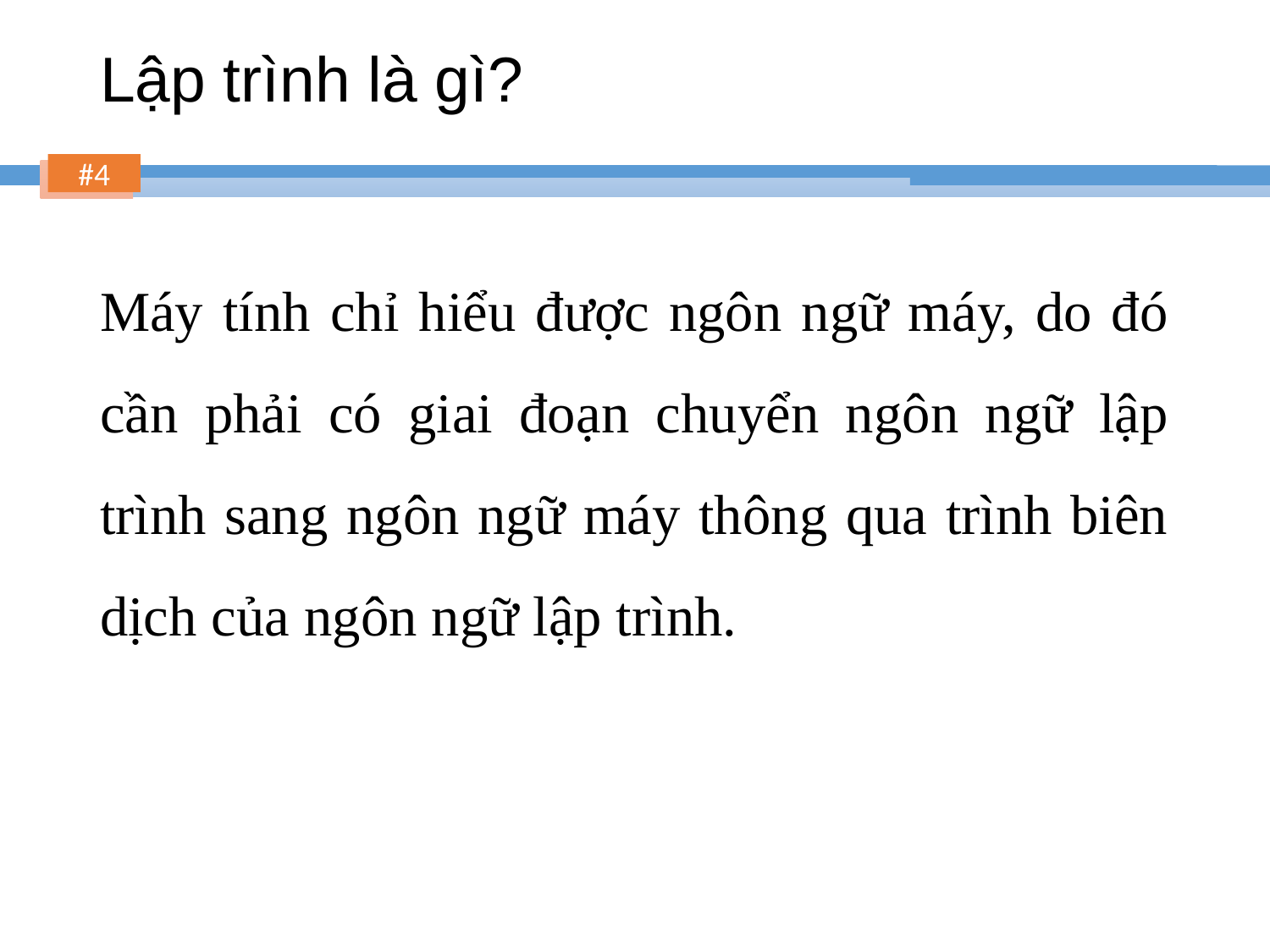

# Lập trình là gì?

Máy tính chỉ hiểu được ngôn ngữ máy, do đó cần phải có giai đoạn chuyển ngôn ngữ lập trình sang ngôn ngữ máy thông qua trình biên dịch của ngôn ngữ lập trình.